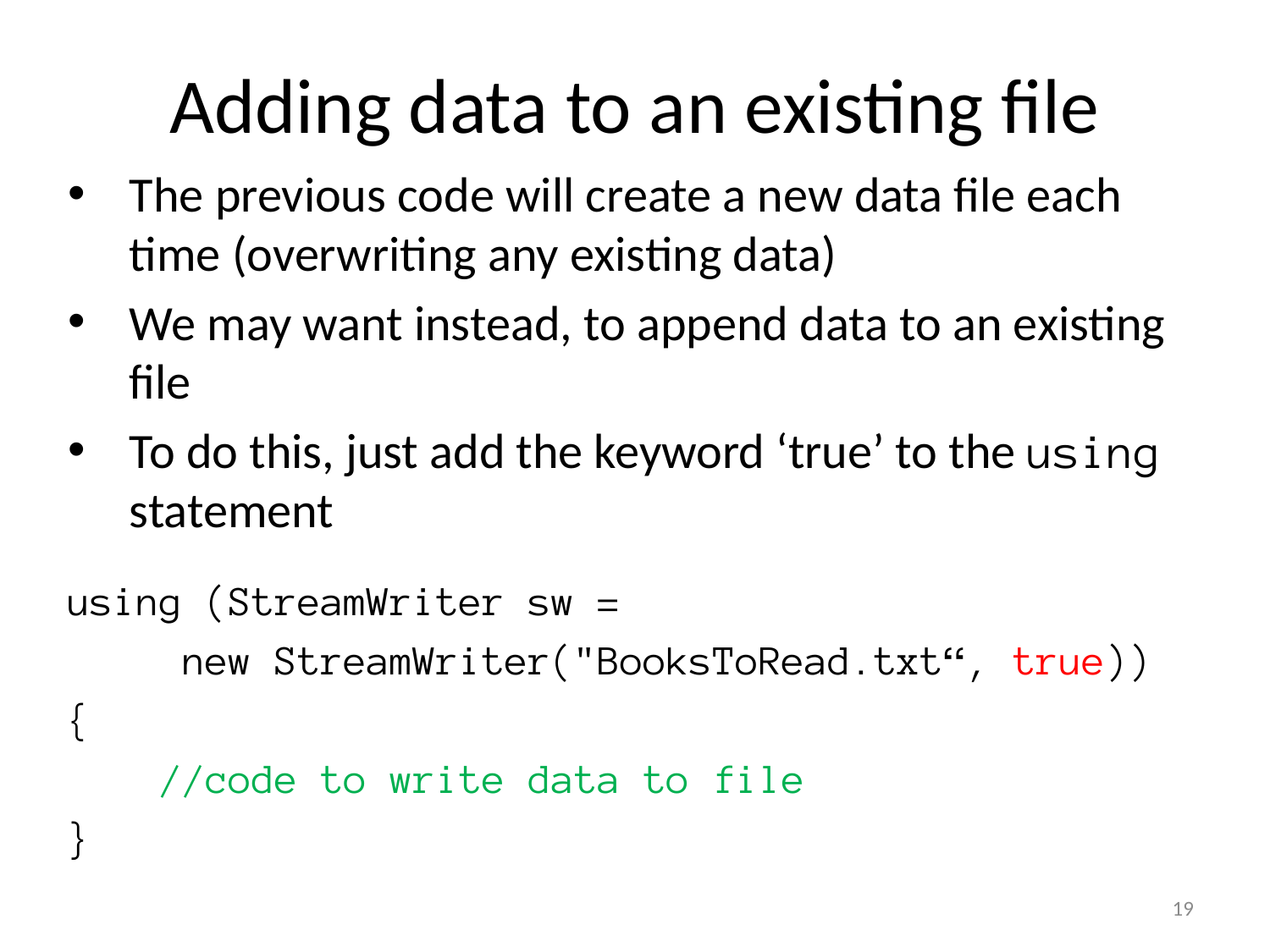

# Adding data to an existing file
The previous code will create a new data file each time (overwriting any existing data)
We may want instead, to append data to an existing file
To do this, just add the keyword ‘true’ to the using statement

using (StreamWriter sw =
     new StreamWriter("BooksToRead.txt“, true))
{
    //code to write data to file
}
19